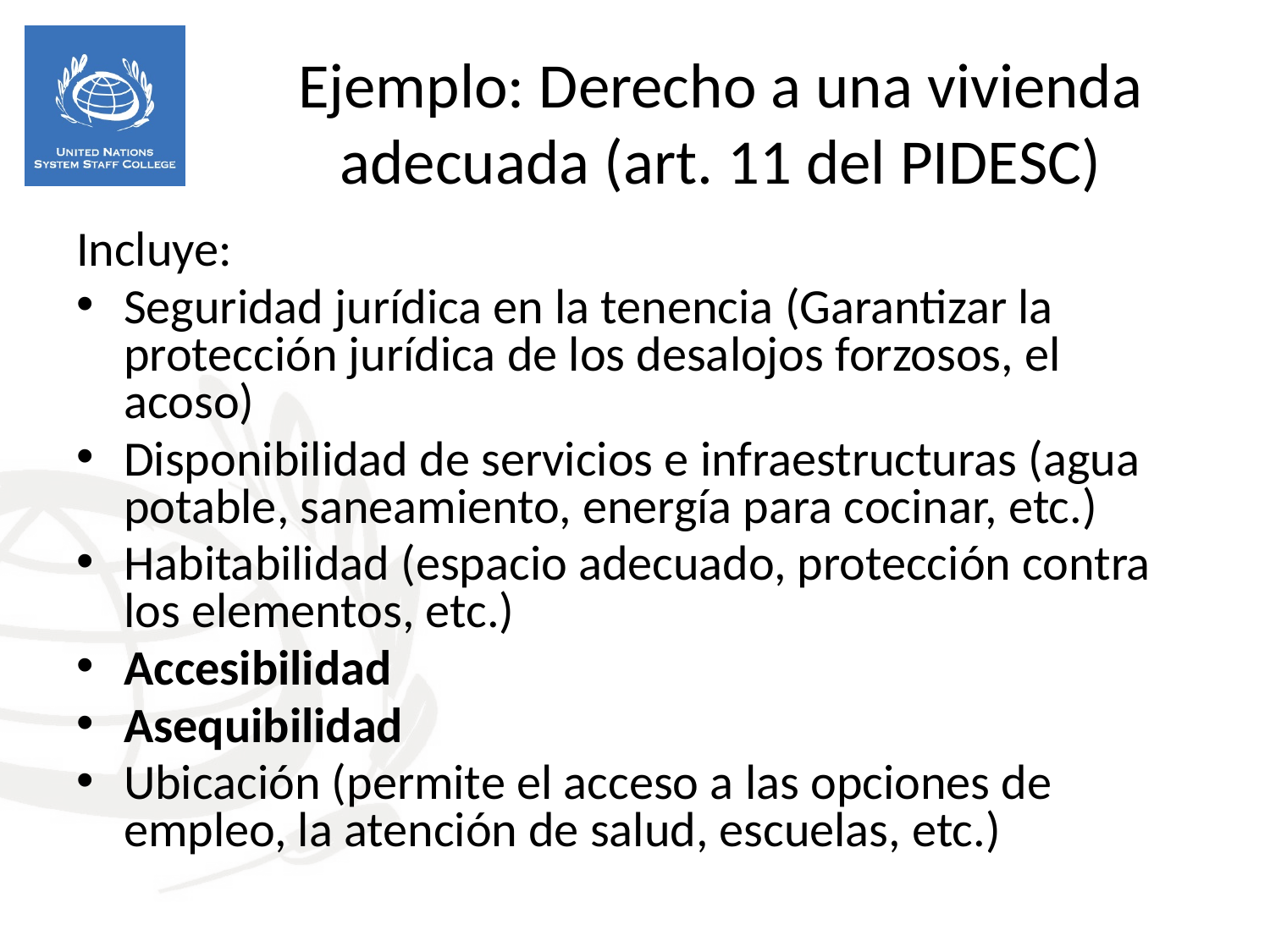

Incluye:
Seguridad jurídica en la tenencia (Garantizar la protección jurídica de los desalojos forzosos, el acoso)
Disponibilidad de servicios e infraestructuras (agua potable, saneamiento, energía para cocinar, etc.)
Habitabilidad (espacio adecuado, protección contra los elementos, etc.)
Accesibilidad
Asequibilidad
Ubicación (permite el acceso a las opciones de empleo, la atención de salud, escuelas, etc.)

Ejemplo: Derecho a una vivienda adecuada (art. 11 del PIDESC)